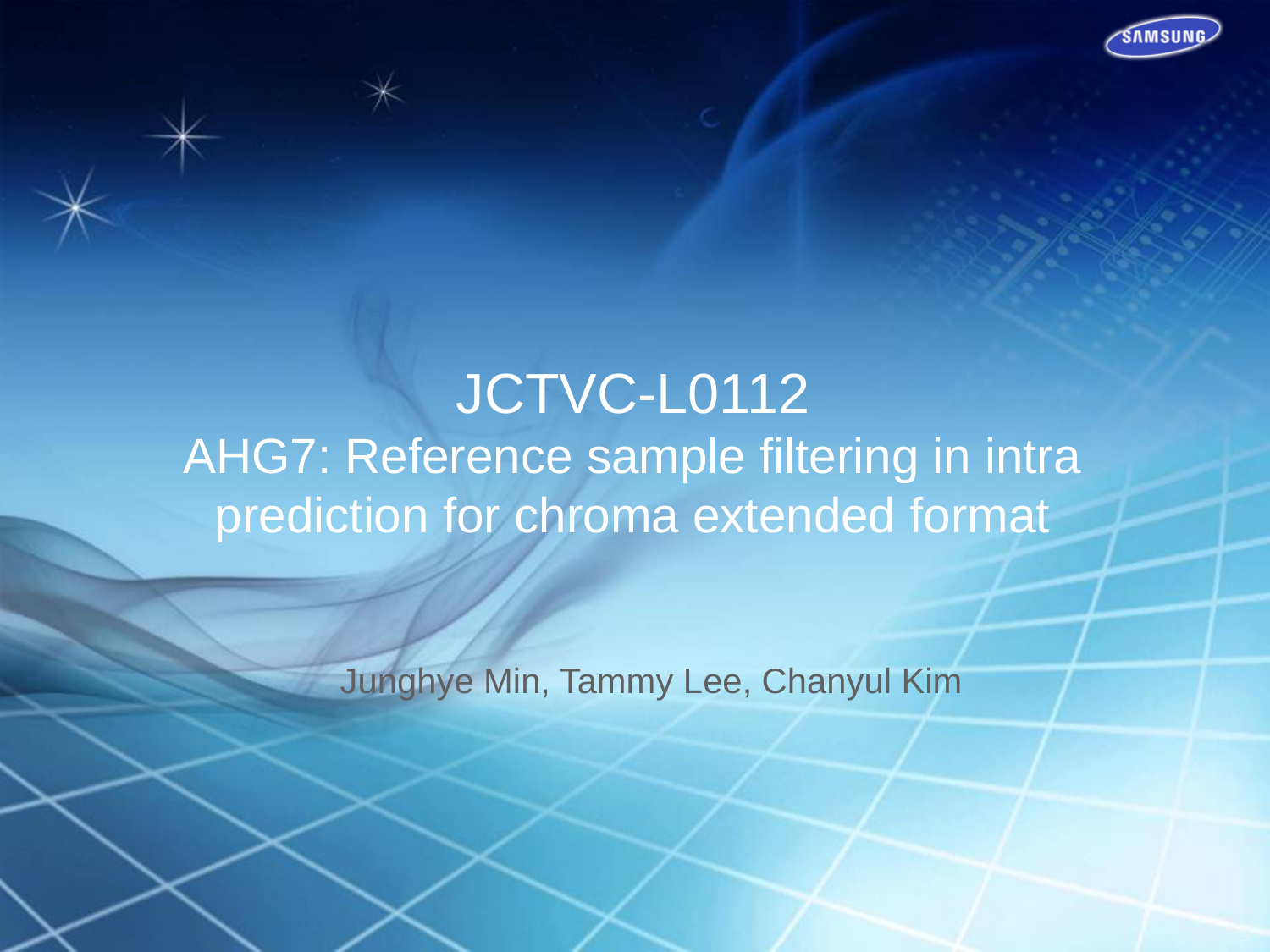

JCTVC-L0112
AHG7: Reference sample filtering in intra prediction for chroma extended format
Junghye Min, Tammy Lee, Chanyul Kim